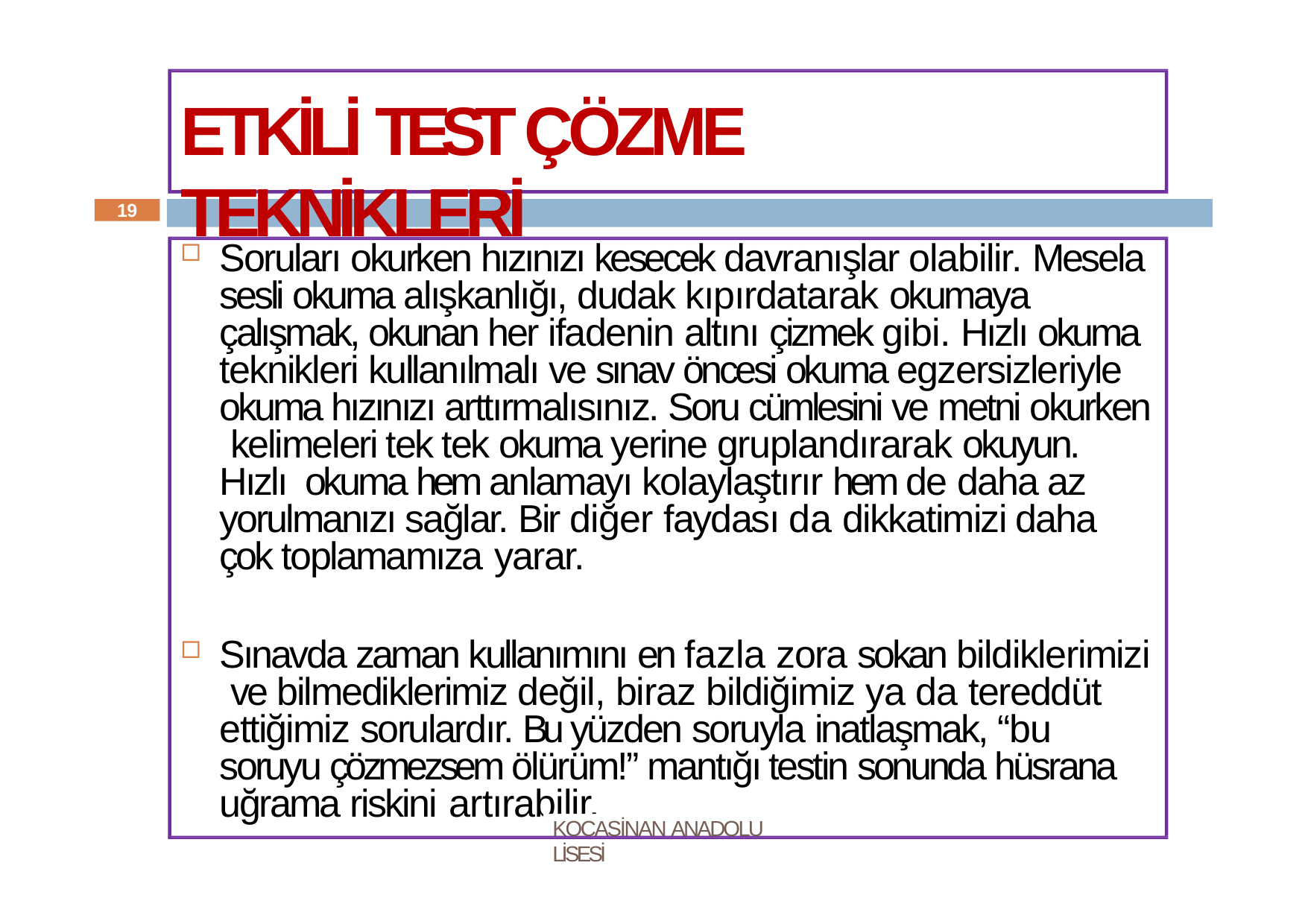

# ETKİLİ TEST ÇÖZME TEKNİKLERİ
19
Soruları okurken hızınızı kesecek davranışlar olabilir. Mesela  sesli okuma alışkanlığı, dudak kıpırdatarak okumaya  çalışmak, okunan her ifadenin altını çizmek gibi. Hızlı okuma  teknikleri kullanılmalı ve sınav öncesi okuma egzersizleriyle  okuma hızınızı arttırmalısınız. Soru cümlesini ve metni okurken  kelimeleri tek tek okuma yerine gruplandırarak okuyun. Hızlı  okuma hem anlamayı kolaylaştırır hem de daha az  yorulmanızı sağlar. Bir diğer faydası da dikkatimizi daha  çok toplamamıza yarar.

Sınavda zaman kullanımını en fazla zora sokan bildiklerimizi  ve bilmediklerimiz değil, biraz bildiğimiz ya da tereddüt  ettiğimiz sorulardır. Bu yüzden soruyla inatlaşmak, “bu  soruyu çözmezsem ölürüm!” mantığı testin sonunda hüsrana  uğrama riskini artırabilir.

KOCASİNAN ANADOLU LİSESİ